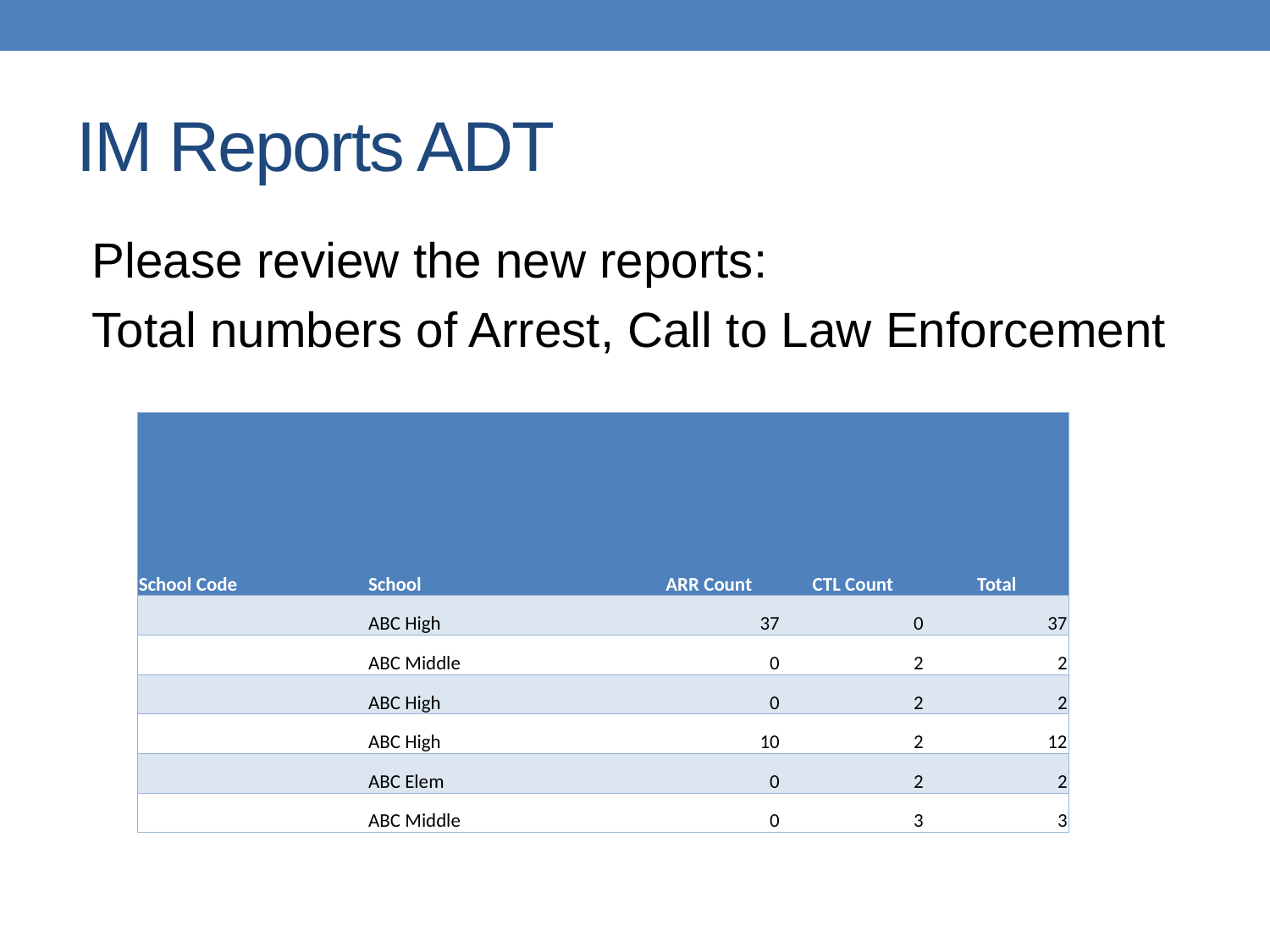

# IM Reports ADT
Please review the new reports:
Total numbers of Arrest, Call to Law Enforcement

| School Code | School | ARR Count | CTL Count | Total |
| --- | --- | --- | --- | --- |
|  | ABC High | 37 | 0 | 37 |
|  | ABC Middle | 0 | 2 | 2 |
|  | ABC High | 0 | 2 | 2 |
|  | ABC High | 10 | 2 | 12 |
|  | ABC Elem | 0 | 2 | 2 |
|  | ABC Middle | 0 | 3 | 3 |